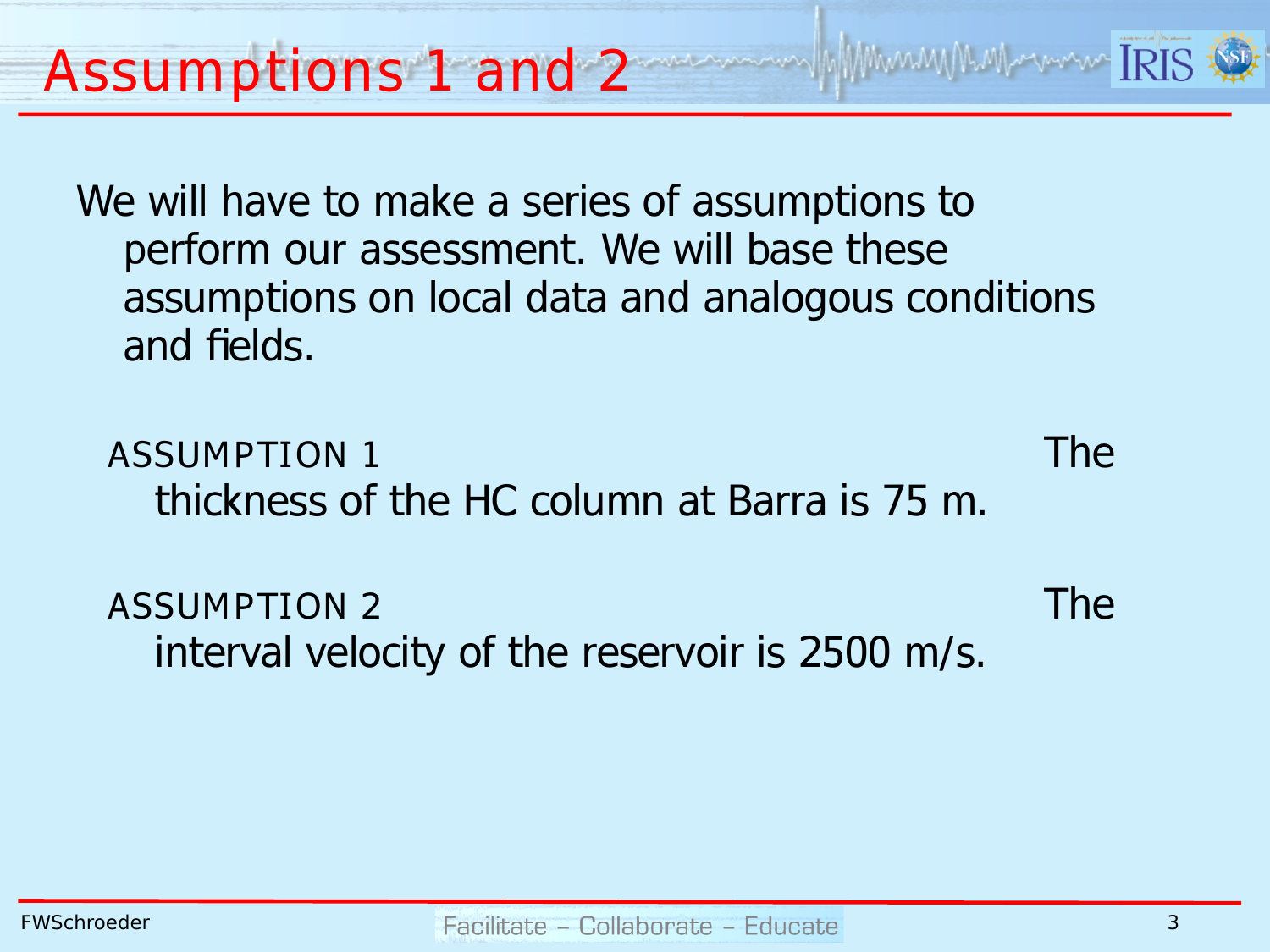

# Assumptions 1 and 2
We will have to make a series of assumptions to perform our assessment. We will base these assumptions on local data and analogous conditions and fields.

ASSUMPTION 1						The thickness of the HC column at Barra is 75 m.

ASSUMPTION 2						The interval velocity of the reservoir is 2500 m/s.